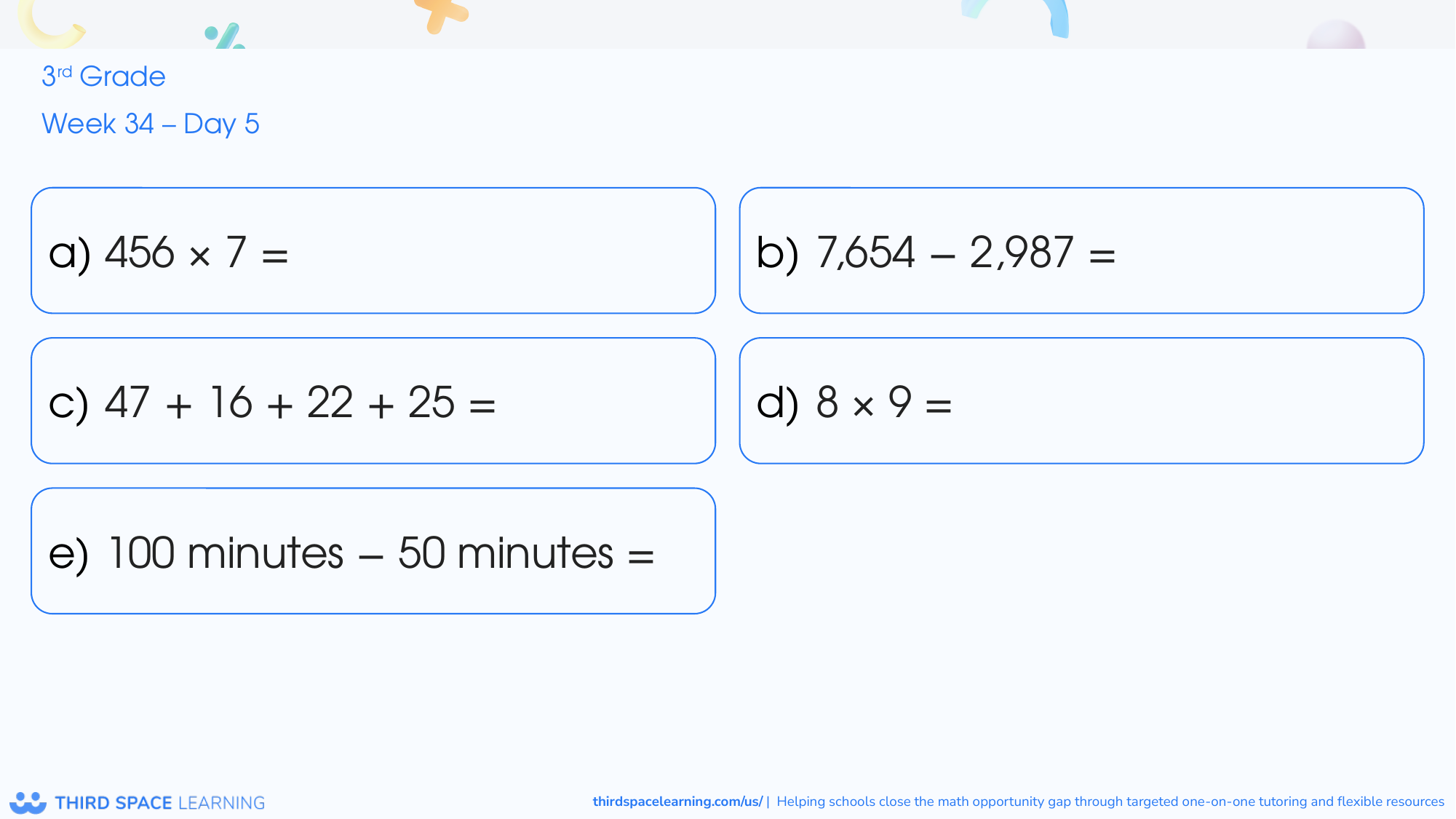

3rd Grade
Week 34 – Day 5
456 × 7 =
7,654 − 2,987 =
47 + 16 + 22 + 25 =
8 × 9 =
100 minutes − 50 minutes =